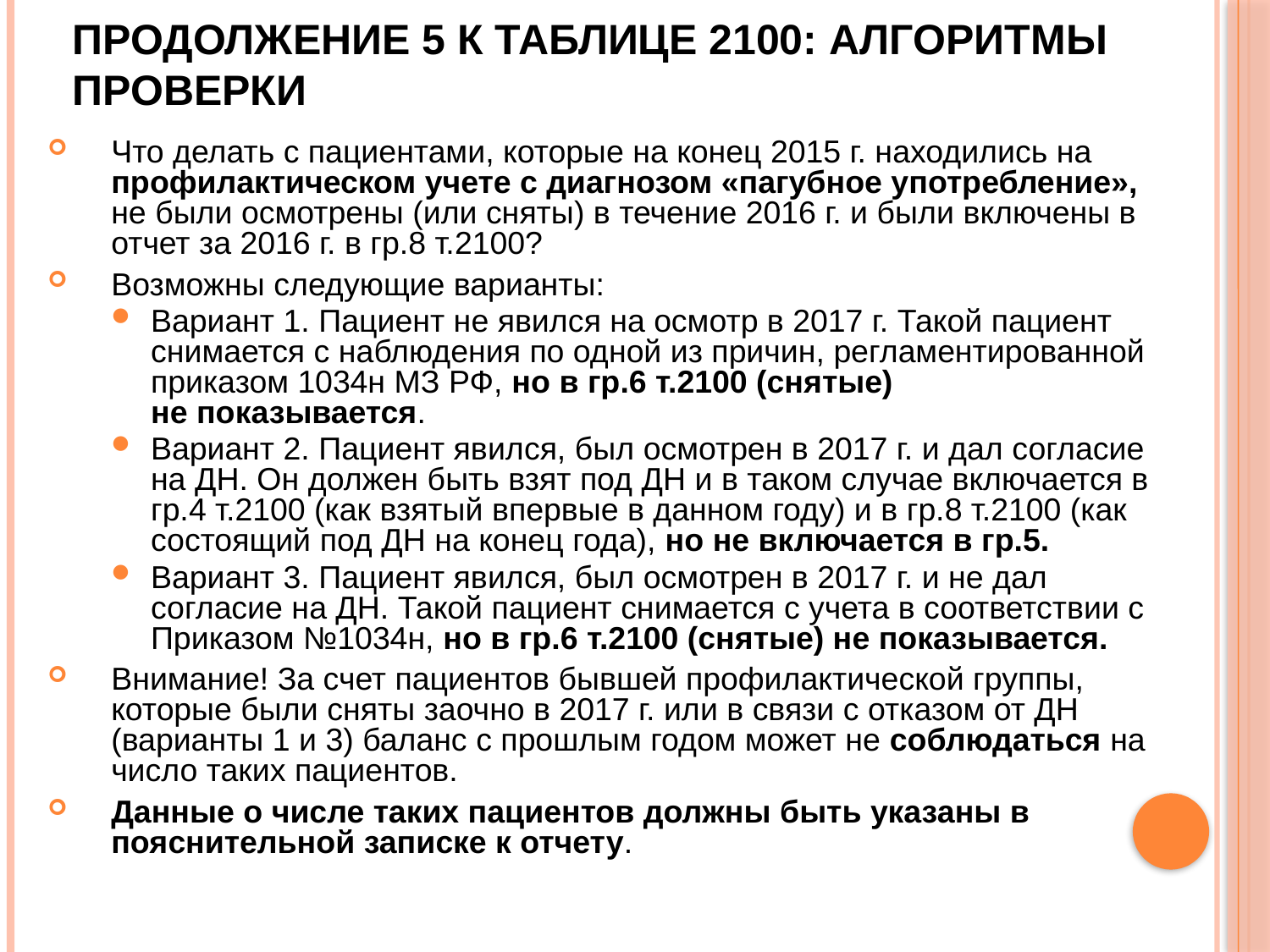

# ПРОДОЛЖЕНИЕ 5 К ТАБЛИЦЕ 2100: АЛГОРИТМЫ ПРОВЕРКИ
Что делать с пациентами, которые на конец 2015 г. находились на профилактическом учете с диагнозом «пагубное употребление», не были осмотрены (или сняты) в течение 2016 г. и были включены в отчет за 2016 г. в гр.8 т.2100?
Возможны следующие варианты:
Вариант 1. Пациент не явился на осмотр в 2017 г. Такой пациент снимается с наблюдения по одной из причин, регламентированной приказом 1034н МЗ РФ, но в гр.6 т.2100 (снятые) не показывается.
Вариант 2. Пациент явился, был осмотрен в 2017 г. и дал согласие на ДН. Он должен быть взят под ДН и в таком случае включается в гр.4 т.2100 (как взятый впервые в данном году) и в гр.8 т.2100 (как состоящий под ДН на конец года), но не включается в гр.5.
Вариант 3. Пациент явился, был осмотрен в 2017 г. и не дал согласие на ДН. Такой пациент снимается с учета в соответствии с Приказом №1034н, но в гр.6 т.2100 (снятые) не показывается.
Внимание! За счет пациентов бывшей профилактической группы, которые были сняты заочно в 2017 г. или в связи с отказом от ДН (варианты 1 и 3) баланс с прошлым годом может не соблюдаться на число таких пациентов.
Данные о числе таких пациентов должны быть указаны в пояснительной записке к отчету.
14